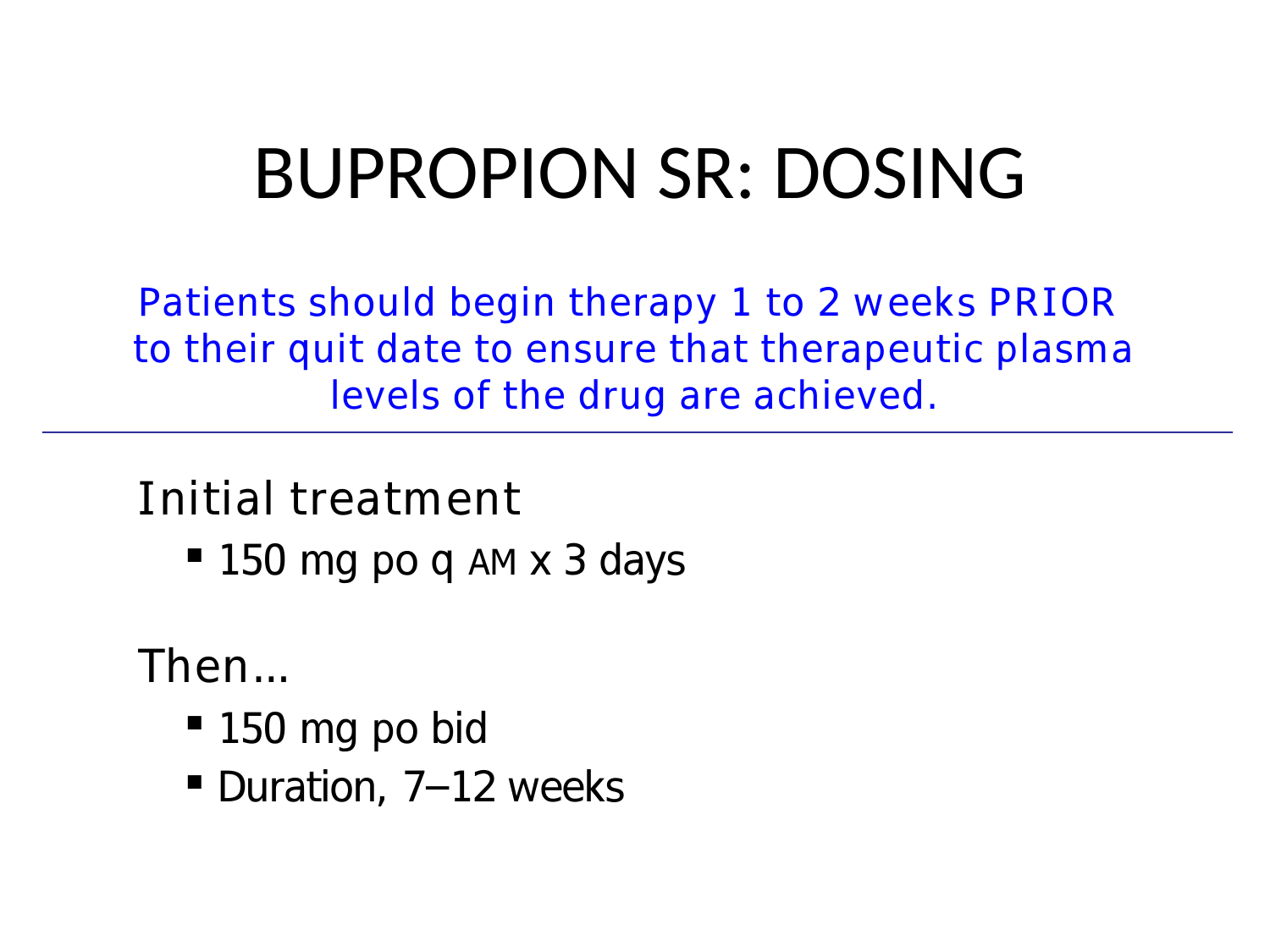

BUPROPION SR: DOSING
Patients should begin therapy 1 to 2 weeks PRIOR
to their quit date to ensure that therapeutic plasma levels of the drug are achieved.

Initial treatment
150 mg po q AM x 3 days
Then…
150 mg po bid
Duration, 7–12 weeks